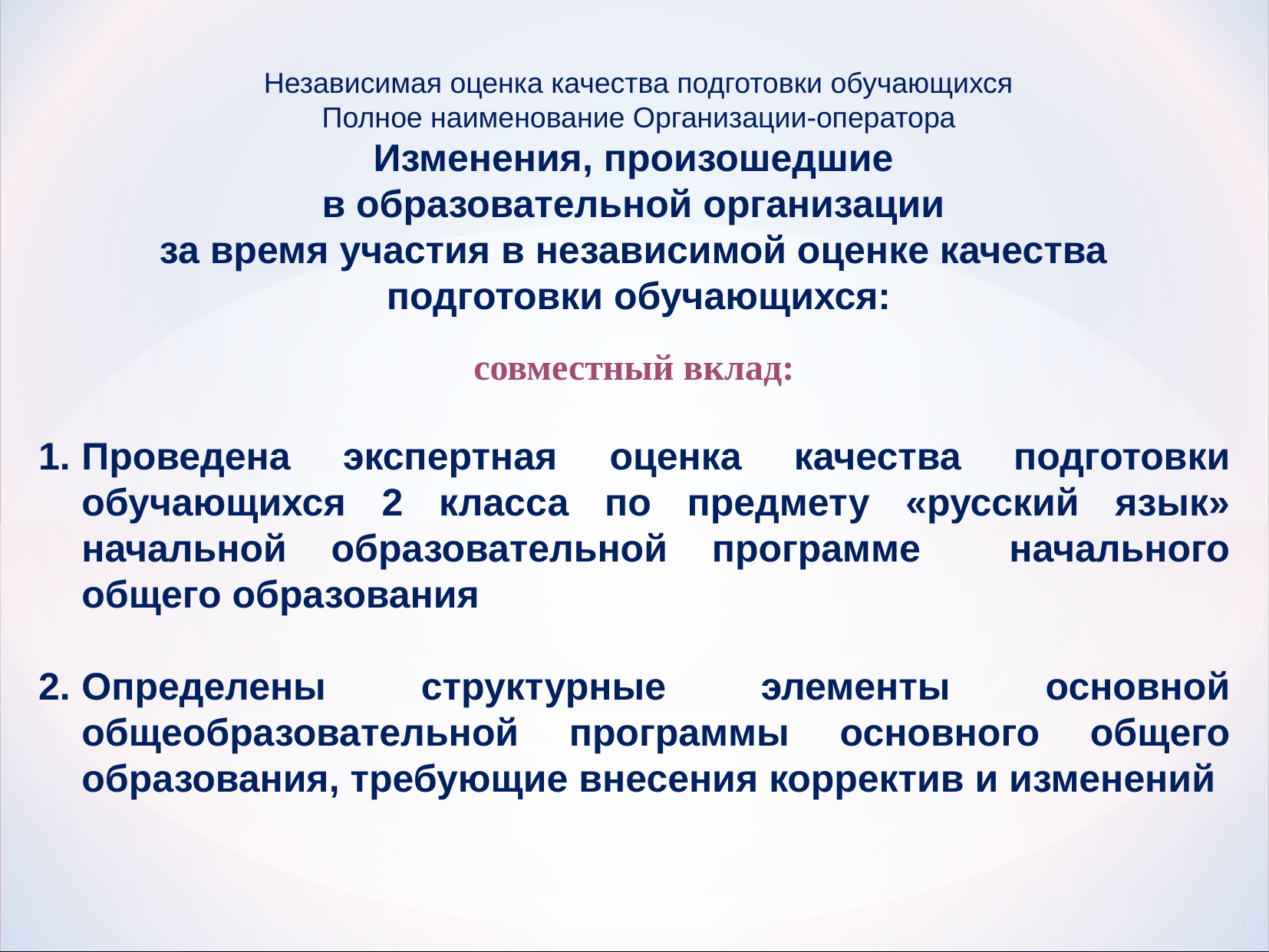

Независимая оценка качества подготовки обучающихся
Полное наименование Организации-оператора
Изменения, произошедшие
в образовательной организации
за время участия в независимой оценке качества
подготовки обучающихся:

совместный вклад:

Проведена экспертная оценка качества подготовки обучающихся 2 класса по предмету «русский язык» начальной образовательной программе  начального общего образования

Определены структурные элементы основной общеобразовательной программы основного общего образования, требующие внесения корректив и изменений